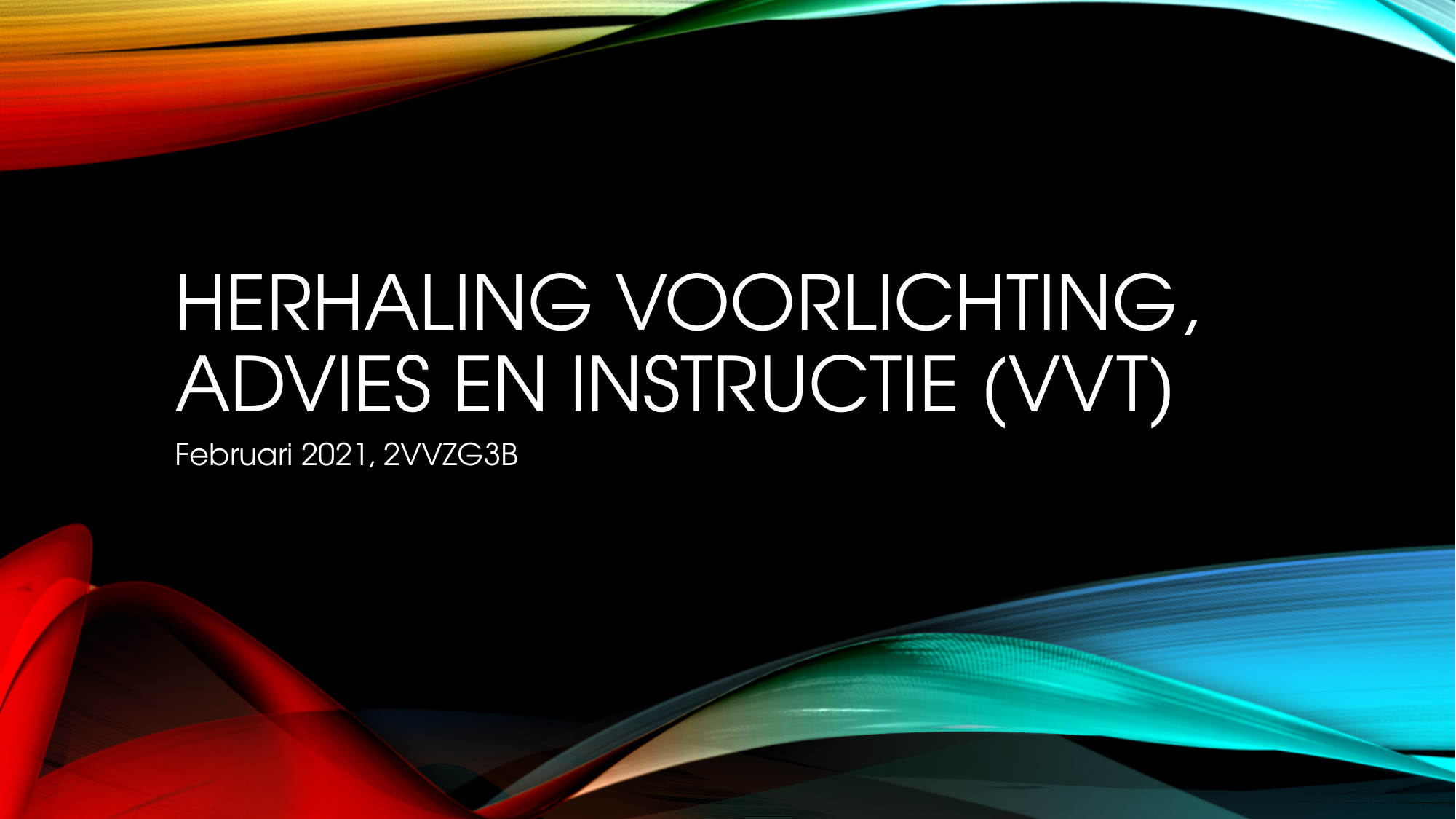

# Herhaling voorlichting, advies en instructie (VVT)
Februari 2021, 2VVZG3B